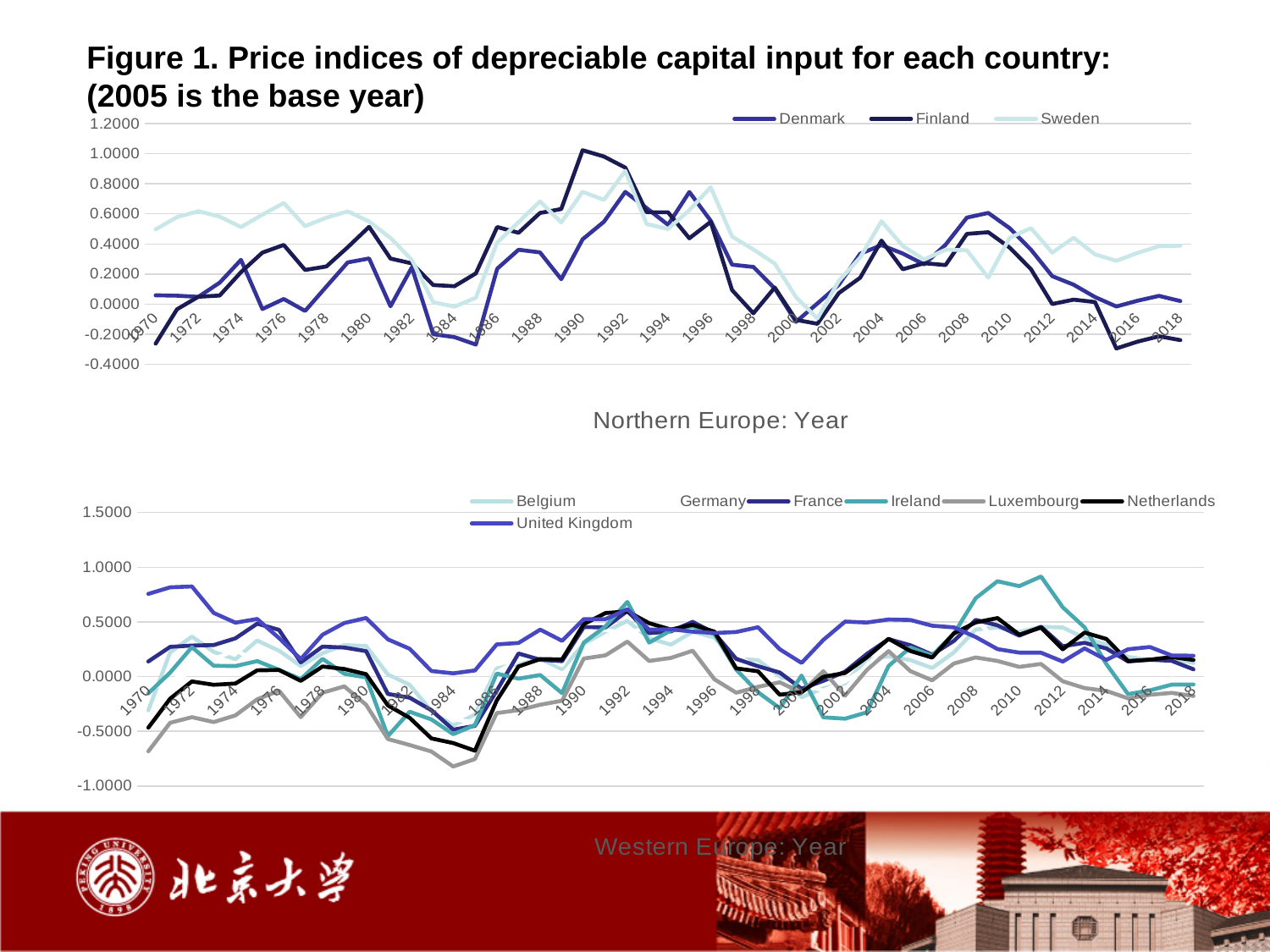

Figure 1. Price indices of depreciable capital input for each country: (2005 is the base year)

### Chart: Northern Europe: Year

| Category | Denmark | Finland | Sweden |
|---|---|---|---|
| 1970 | 0.05888967351329138 | -0.262314822374344 | 0.4972398408869933 |
| 1971 | 0.056164169240406944 | -0.033899660324413244 | 0.5784233278577542 |
| 1972 | 0.048623084041672676 | 0.04936908884473562 | 0.6173870166477798 |
| 1973 | 0.14265442673402295 | 0.05710345776652548 | 0.5819569302663501 |
| 1974 | 0.2943291135882299 | 0.21295985792852576 | 0.5119719604224874 |
| 1975 | -0.03250055172951423 | 0.3423995113347077 | 0.5944998782641161 |
| 1976 | 0.03440124776730015 | 0.3936746643943032 | 0.6720852360854443 |
| 1977 | -0.045043638965015675 | 0.22744349861124344 | 0.5185176725834832 |
| 1978 | 0.11723187536677368 | 0.2505411782535509 | 0.5749959670092715 |
| 1979 | 0.27763369977016544 | 0.37827600948712126 | 0.6164311437785907 |
| 1980 | 0.3038096162456023 | 0.5138302766191956 | 0.549451738457073 |
| 1981 | -0.014123414044230674 | 0.30295402235821656 | 0.43993108831934435 |
| 1982 | 0.24440007234538005 | 0.2707748699072774 | 0.29414076559598185 |
| 1983 | -0.19929995156778194 | 0.12682880625015905 | 0.012680955512982636 |
| 1984 | -0.21906033756964613 | 0.11950983028495138 | -0.016427768849347053 |
| 1985 | -0.268425164698633 | 0.2042652464471034 | 0.04259895192704685 |
| 1986 | 0.23549572886731734 | 0.5126479341569495 | 0.4094905062870492 |
| 1987 | 0.36154395906960185 | 0.47464842549160585 | 0.5448950737034564 |
| 1988 | 0.34409275197906125 | 0.6058073842403925 | 0.6829370197955699 |
| 1989 | 0.16567346865711807 | 0.6320030614766128 | 0.5431228296332159 |
| 1990 | 0.4309484257044335 | 1.0229292459302728 | 0.7466395627134531 |
| 1991 | 0.5475851635632031 | 0.9810779257958929 | 0.692824529456994 |
| 1992 | 0.7458683591490533 | 0.9071852296170072 | 0.8857390379835199 |
| 1993 | 0.6383818889714067 | 0.610982511753662 | 0.5325929315691308 |
| 1994 | 0.5271069564173422 | 0.6103115474033078 | 0.49966145960389696 |
| 1995 | 0.7454160435193794 | 0.4377746151306872 | 0.6244000052909501 |
| 1996 | 0.5544179693436881 | 0.5469607118813861 | 0.7767482804725666 |
| 1997 | 0.26253127187750314 | 0.09395012663152999 | 0.44939460810465043 |
| 1998 | 0.247110108129854 | -0.06064882661610601 | 0.36327404673079905 |
| 1999 | 0.10421631645225463 | 0.11010588897070742 | 0.2699922260316539 |
| 2000 | -0.11720895166899295 | -0.10453252121173211 | 0.04578476068992794 |
| 2001 | 0.004749837741538713 | -0.13028276368417258 | -0.09490436319427063 |
| 2002 | 0.12851362602316058 | 0.07356770167164627 | 0.15384740339810005 |
| 2003 | 0.3349223855033966 | 0.17543427133050882 | 0.309970971798596 |
| 2004 | 0.39241425997904766 | 0.42215680006618034 | 0.5507590603379198 |
| 2005 | 0.3360929601117919 | 0.23193654235130381 | 0.3865772499935182 |
| 2006 | 0.2636768537730468 | 0.2722017614625697 | 0.29681046081923007 |
| 2007 | 0.39452690033433774 | 0.25973073814023967 | 0.3622604784656048 |
| 2008 | 0.5751118117300719 | 0.4668018998255634 | 0.3583045305507492 |
| 2009 | 0.6061198297421626 | 0.47800518994210933 | 0.17617036634316438 |
| 2010 | 0.5049849165492775 | 0.37614463604034654 | 0.4404469977175819 |
| 2011 | 0.36282423699387367 | 0.23318704109245555 | 0.5049925150560048 |
| 2012 | 0.18605438006671074 | 0.0007194847642009064 | 0.3424853203558534 |
| 2013 | 0.12919950890846854 | 0.030161189076454393 | 0.44107545137200266 |
| 2014 | 0.04751046359691588 | 0.014042844976110578 | 0.33061424942531975 |
| 2015 | -0.015544850489725153 | -0.2943463135680924 | 0.2883851161644838 |
| 2016 | 0.0231692685660133 | -0.24912022963141658 | 0.3407787708020871 |
| 2017 | 0.05493358124281182 | -0.21315654955949184 | 0.3855567909969892 |
| 2018 | 0.020699313369158433 | -0.23900926690266996 | 0.3886559373868416 |

### Chart: Western Europe: Year

| Category | Belgium | Germany | France | Ireland | Luxembourg | Netherlands | United Kingdom |
|---|---|---|---|---|---|---|---|
| 1970 | -0.30848532411995017 | -0.12106421359504027 | 0.13822298803923755 | -0.15275076180490202 | -0.6841660093146786 | -0.4671295221445276 | 0.7558538278992034 |
| 1971 | 0.22206787331752975 | -0.03436740389863065 | 0.27175564711774236 | 0.03647867554431216 | -0.4224814825080102 | -0.2024655011631068 | 0.8157294312024357 |
| 1972 | 0.36567807873299985 | 0.03861205086812643 | 0.2835214733538359 | 0.2691922353762456 | -0.3713804050144072 | -0.04437914581915116 | 0.8241649385760252 |
| 1973 | 0.2256338072064365 | 0.1594093886999021 | 0.28808235843485913 | 0.09881137315600762 | -0.4159260237442677 | -0.07541097560897479 | 0.5817415815758664 |
| 1974 | 0.1585780678809 | 0.24038517767992407 | 0.35002937104880705 | 0.09639126162908424 | -0.35496163188274404 | -0.06389482867120073 | 0.49288625427310345 |
| 1975 | 0.32977040996370544 | 0.13659480391470435 | 0.4838794126554747 | 0.1414089836069448 | -0.20754045988420916 | 0.05740852830192389 | 0.5269338467737736 |
| 1976 | 0.23650536254399213 | 0.09426535841609798 | 0.42688830128524763 | 0.06191587873164503 | -0.12924023919059538 | 0.06010740329441706 | 0.35237416635942914 |
| 1977 | 0.09730997766979996 | -0.16281866514204632 | 0.1303520533625853 | -0.023536134194930867 | -0.37066631443595544 | -0.039641049539841745 | 0.1595785777263359 |
| 1978 | 0.21378160382696687 | -0.05761703707201061 | 0.2739419004786961 | 0.16232791600124732 | -0.14767979305968576 | 0.0922767776727238 | 0.3824680866135136 |
| 1979 | 0.2882493682855332 | 0.2030538134484839 | 0.26528061414416526 | 0.02539512817125412 | -0.08916685239312329 | 0.06954664347199976 | 0.48963514153538873 |
| 1980 | 0.2796796793655556 | 0.1345205652741018 | 0.23302900330543133 | -0.007666168213109351 | -0.25781966325314576 | 0.02246041525929152 | 0.5355090866510177 |
| 1981 | 0.01913308016636188 | -0.062296972301716776 | -0.15878921634284146 | -0.5451447043730002 | -0.5708754656692091 | -0.2636776287797549 | 0.3406850421678658 |
| 1982 | -0.0750691687767446 | -0.20899694711412647 | -0.19322056618737302 | -0.3216002922727715 | -0.625874798853496 | -0.3770882413721131 | 0.25414062994693176 |
| 1983 | -0.31531975169178583 | -0.3003018763645794 | -0.3068869861505073 | -0.3920714762748147 | -0.6851028487773051 | -0.5652071469937043 | 0.0508218296678469 |
| 1984 | -0.4475287338241145 | -0.3888163996898099 | -0.485806289197306 | -0.5265115662472528 | -0.8220683068791915 | -0.6077837736090064 | 0.029604151516488146 |
| 1985 | -0.3471124557894306 | -0.4197404029188745 | -0.4508395099124354 | -0.4434147503897081 | -0.7543017258243196 | -0.6776754356209889 | 0.055831052651817446 |
| 1986 | 0.07484363913928446 | 0.0376532041032862 | -0.13003077173602087 | 0.027620845258641235 | -0.3338848278997682 | -0.21937171000240396 | 0.2942259175954368 |
| 1987 | 0.11506060198604012 | 0.14832233905054723 | 0.2110696793965376 | -0.01887180992152634 | -0.3067174136287124 | 0.09236223958991305 | 0.30760606791729633 |
| 1988 | 0.163246615794812 | 0.20139376465468606 | 0.15407289789819192 | 0.014173324504518518 | -0.25717243926298156 | 0.15985738666553878 | 0.42907924960025795 |
| 1989 | 0.06663667034880245 | 0.10287519853897678 | 0.1413153695235321 | -0.15112859613558158 | -0.22078436397944234 | 0.15670956740374534 | 0.327361015810133 |
| 1990 | 0.3005656911897059 | 0.41502401574421927 | 0.4523663535589716 | 0.3101982378411831 | 0.16468081221220843 | 0.4802228902292677 | 0.5258030355291593 |
| 1991 | 0.40967548652140884 | 0.42517594130157105 | 0.45011875196785445 | 0.46020165482808106 | 0.19416434964214083 | 0.5809044437571268 | 0.5259815838595839 |
| 1992 | 0.509092159760008 | 0.39658761524930003 | 0.5997211757197449 | 0.6824873893663235 | 0.31985253211866693 | 0.5955345060850454 | 0.6157958446116888 |
| 1993 | 0.35091755932290497 | 0.45608976821329383 | 0.3966822984704976 | 0.3104313347655389 | 0.14296350801555036 | 0.48819280319537367 | 0.42949364830610415 |
| 1994 | 0.29209790310223144 | 0.43146821520683554 | 0.4132981907898091 | 0.42269380799022643 | 0.17046228670685235 | 0.4297962840184765 | 0.43176810713457586 |
| 1995 | 0.4092567389731797 | 0.5029430414883774 | 0.5006494969186981 | 0.4581235046622329 | 0.23650514706293604 | 0.4738289237738827 | 0.41138054855560924 |
| 1996 | 0.3565261024090765 | 0.42636389847663 | 0.39722268995409243 | 0.3887032692882242 | -0.024798593821773983 | 0.4107599777005959 | 0.3984737175448923 |
| 1997 | 0.16373374822662773 | 0.2130636092516204 | 0.16201967596292918 | 0.06388982943883467 | -0.14795357671467782 | 0.07474688665458774 | 0.4072851680612888 |
| 1998 | 0.1498645468255705 | 0.05449248432095578 | 0.09494558045243362 | -0.14263527275903584 | -0.09387135029808782 | 0.04876474843938436 | 0.4512808922409762 |
| 1999 | 0.002956436064275176 | -0.04725332971627801 | 0.03671453214876751 | -0.28903379233894927 | -0.05233912186617091 | -0.16604774204298553 | 0.2496727082869175 |
| 2000 | -0.1899823628563375 | -0.06529837759527828 | -0.11130150678390656 | 0.008885379220509401 | -0.14761326418014392 | -0.14202251831272258 | 0.12474915077339217 |
| 2001 | -0.10704813760356006 | -0.1287990335145113 | -0.03919744525053588 | -0.37306535336215113 | 0.049387769286785066 | -0.002217592276372242 | 0.3348797909771599 |
| 2002 | -0.06106376109482779 | -0.04129076845654429 | 0.04524678620423217 | -0.3850550088637993 | -0.17472167628364546 | 0.0329635984938378 | 0.5031896925310024 |
| 2003 | 0.16102827280744547 | 0.07860381349538553 | 0.20660862102953312 | -0.3268006317171943 | 0.06033608425316296 | 0.17571716464347129 | 0.49445529757462753 |
| 2004 | 0.18360292967960298 | 0.33693874333944535 | 0.3422003161724102 | 0.09728797554268338 | 0.23292915494248112 | 0.3457286600187611 | 0.522143485407776 |
| 2005 | 0.15071063500464912 | 0.28669950712955994 | 0.28608122840764355 | 0.26578042631735416 | 0.050298241576027955 | 0.23393876737384534 | 0.5174723690561339 |
| 2006 | 0.07817273999275623 | 0.28943123166401064 | 0.20061822483162506 | 0.19274499750999086 | -0.03439941705099481 | 0.17391022163234374 | 0.46481752817796684 |
| 2007 | 0.22152244768141127 | 0.3958915828158228 | 0.3261518576296856 | 0.39317746988705526 | 0.11973894788652302 | 0.394952899098605 | 0.44982870092698485 |
| 2008 | 0.43005821283202694 | 0.525387174046155 | 0.5181692602973178 | 0.7169730564379325 | 0.17521886478389953 | 0.4951088187519104 | 0.36175904432734196 |
| 2009 | 0.4484517372739598 | 0.31510862761314395 | 0.46902213743765525 | 0.8715740604706598 | 0.142827625499993 | 0.5347040289586431 | 0.2510299109061427 |
| 2010 | 0.4084588333352928 | 0.27944990409160886 | 0.3747294298435632 | 0.8267828533858516 | 0.0883102244319115 | 0.38286072678360367 | 0.21877872290602376 |
| 2011 | 0.45477446150138506 | 0.2597726060596802 | 0.4555918956377347 | 0.9151892304215689 | 0.11498057678098639 | 0.4485011467175927 | 0.21796244039650892 |
| 2012 | 0.4486270672470386 | -0.025667137414857828 | 0.2769030642376496 | 0.6335284404751194 | -0.04297094101120382 | 0.24985102052453728 | 0.1366514599186601 |
| 2013 | 0.3528507208307236 | -0.04277626395405376 | 0.3087831612031421 | 0.4499524225943188 | -0.10500725181007074 | 0.4022479535105724 | 0.2576235249678893 |
| 2014 | 0.29425259909933965 | -0.0489290442688081 | 0.25707955428846435 | 0.11450523133569143 | -0.1305900653602768 | 0.3438880096163133 | 0.15264494795713113 |
| 2015 | 0.17955062576491698 | -0.10254752061499219 | 0.13786831040433073 | -0.16070902967914433 | -0.19940862360589331 | 0.14214033611667734 | 0.24996695738275884 |
| 2016 | 0.15092444025225493 | -0.055759322563636124 | 0.15421481836157172 | -0.1258865485239931 | -0.16682820608763346 | 0.15468081412295945 | 0.2706020897993055 |
| 2017 | 0.16859217291281012 | -0.018979504548604417 | 0.1443154722792635 | -0.07375437537147676 | -0.1490202223774699 | 0.178530931254799 | 0.19319104634029502 |
| 2018 | 0.12380374365688637 | -0.0442523607473614 | 0.06632001148756225 | -0.07200275132168597 | -0.17742241717932344 | 0.1523242350876574 | 0.19055304125155106 |